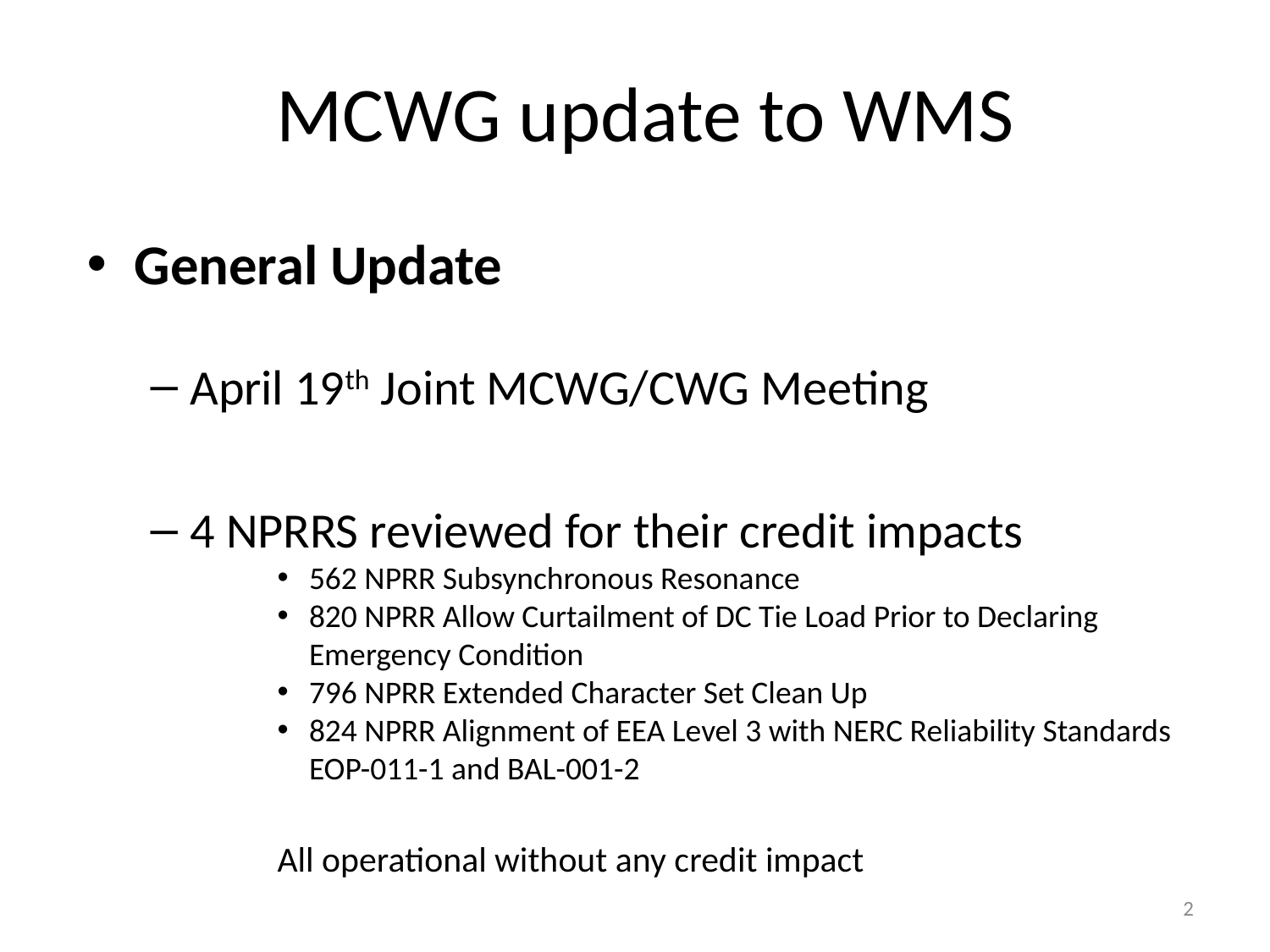

# MCWG update to WMS
General Update

April 19th Joint MCWG/CWG Meeting

4 NPRRS reviewed for their credit impacts
562 NPRR Subsynchronous Resonance
820 NPRR Allow Curtailment of DC Tie Load Prior to Declaring Emergency Condition
796 NPRR Extended Character Set Clean Up
824 NPRR Alignment of EEA Level 3 with NERC Reliability Standards EOP-011-1 and BAL-001-2

All operational without any credit impact
2